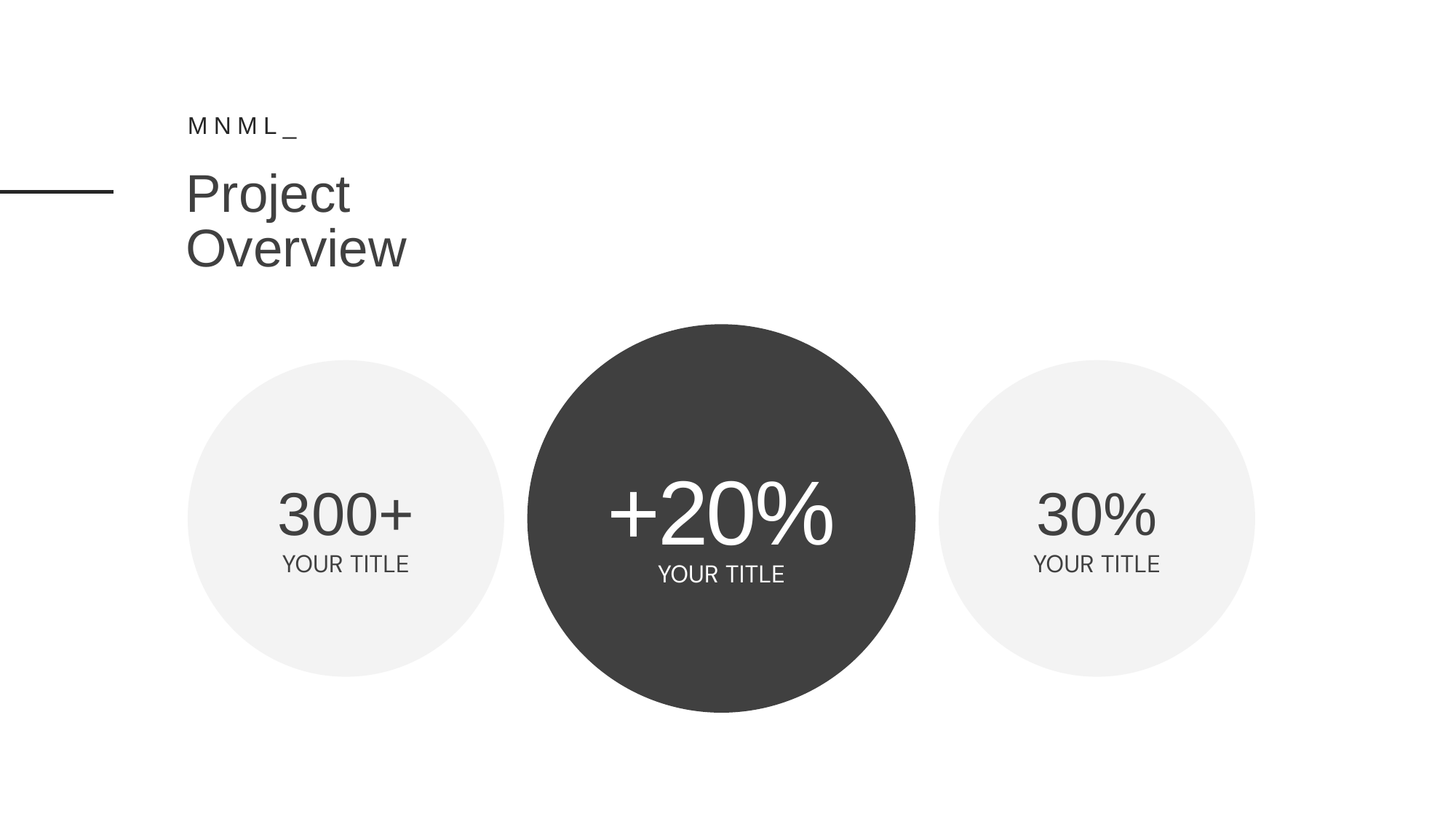

Mnml_
Project
Overview

+20%
300+
30%
YOUR TITLE
YOUR TITLE
YOUR TITLE